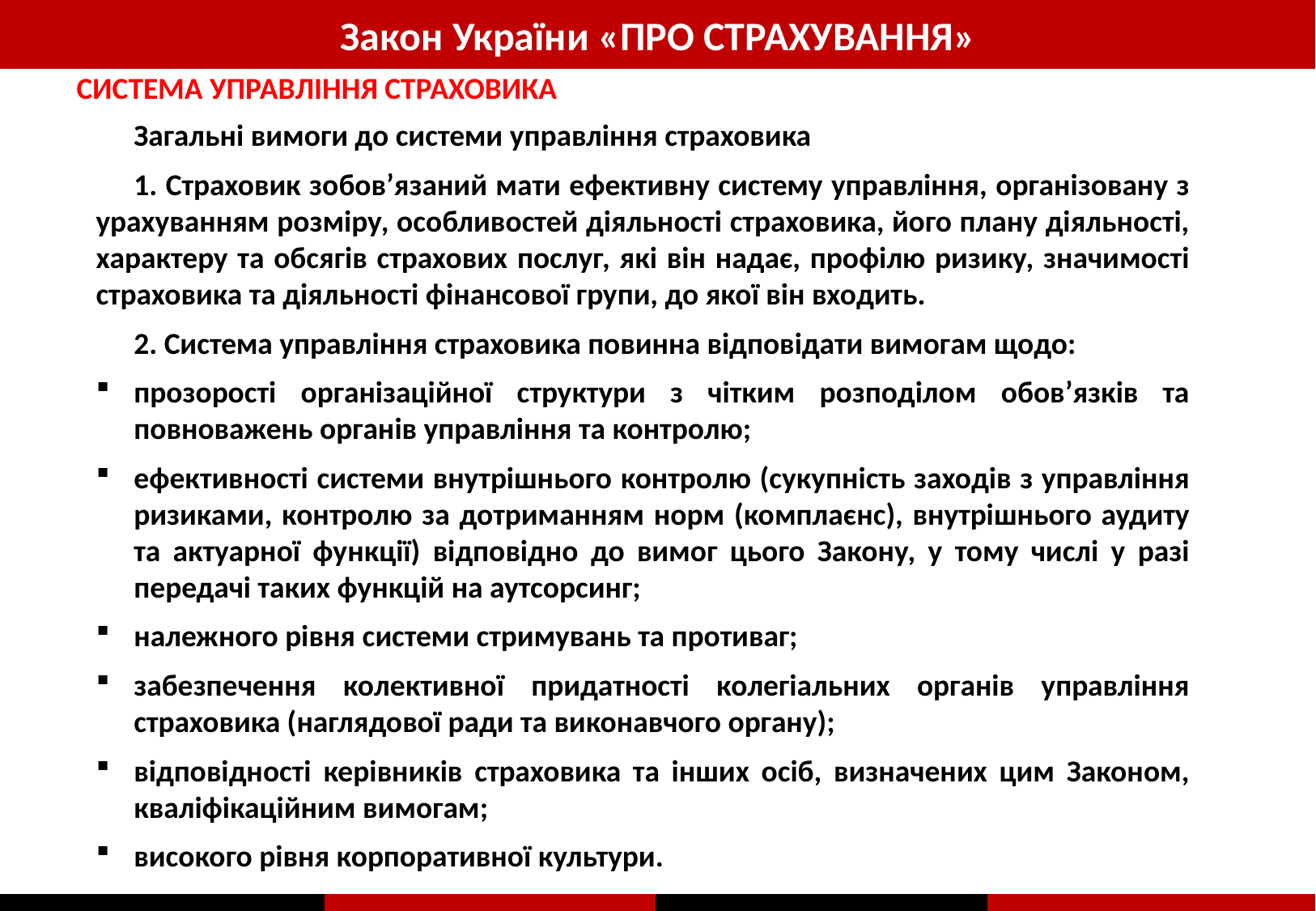

Закон України «ПРО СТРАХУВАННЯ»
СИСТЕМА УПРАВЛІННЯ СТРАХОВИКА
Загальні вимоги до системи управління страховика
1. Страховик зобов’язаний мати ефективну систему управління, організовану з урахуванням розміру, особливостей діяльності страховика, його плану діяльності, характеру та обсягів страхових послуг, які він надає, профілю ризику, значимості страховика та діяльності фінансової групи, до якої він входить.
2. Система управління страховика повинна відповідати вимогам щодо:
прозорості організаційної структури з чітким розподілом обов’язків та повноважень органів управління та контролю;
ефективності системи внутрішнього контролю (сукупність заходів з управління ризиками, контролю за дотриманням норм (комплаєнс), внутрішнього аудиту та актуарної функції) відповідно до вимог цього Закону, у тому числі у разі передачі таких функцій на аутсорсинг;
належного рівня системи стримувань та противаг;
забезпечення колективної придатності колегіальних органів управління страховика (наглядової ради та виконавчого органу);
відповідності керівників страховика та інших осіб, визначених цим Законом, кваліфікаційним вимогам;
високого рівня корпоративної культури.